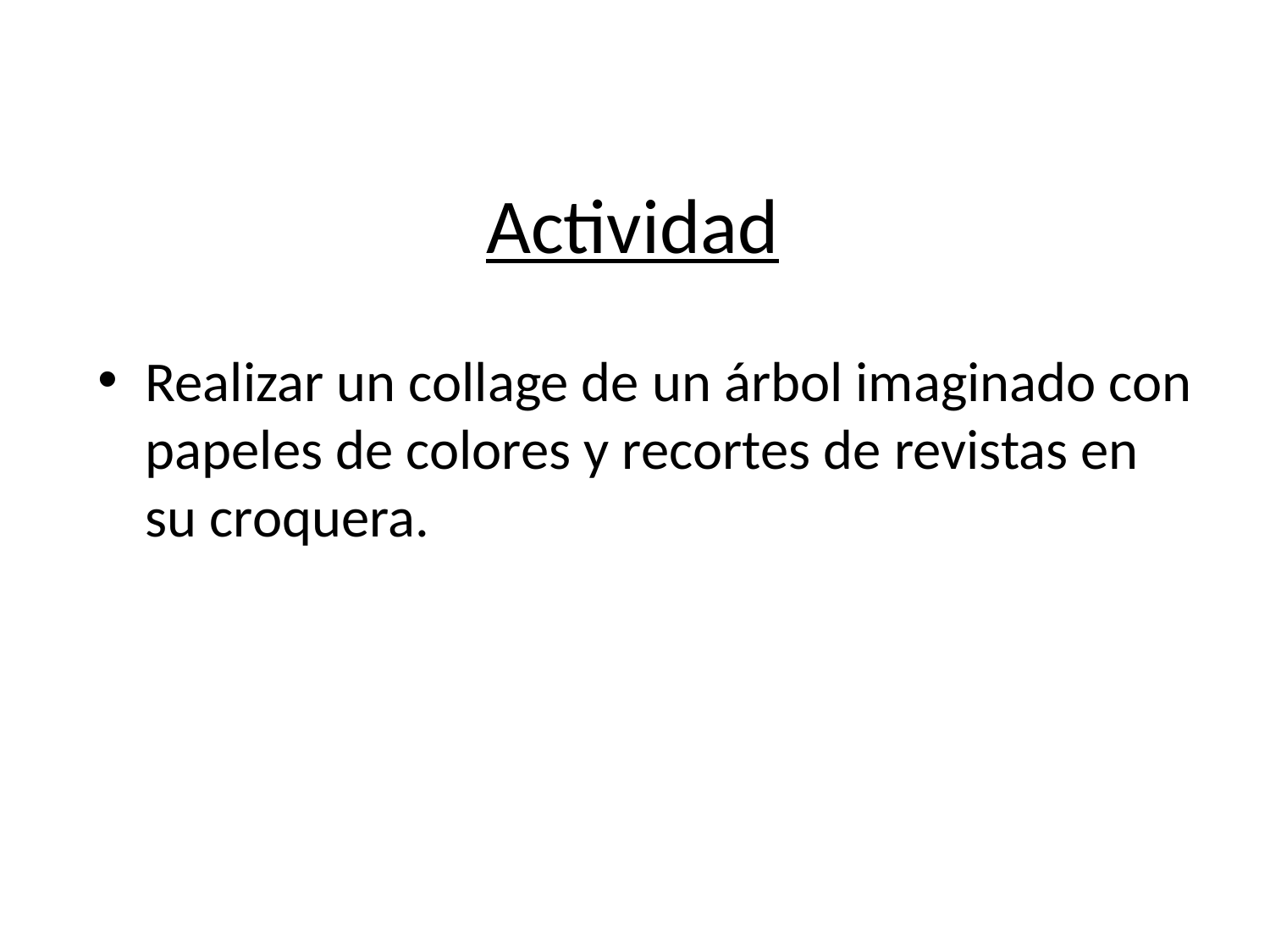

# Actividad
Realizar un collage de un árbol imaginado con papeles de colores y recortes de revistas en su croquera.